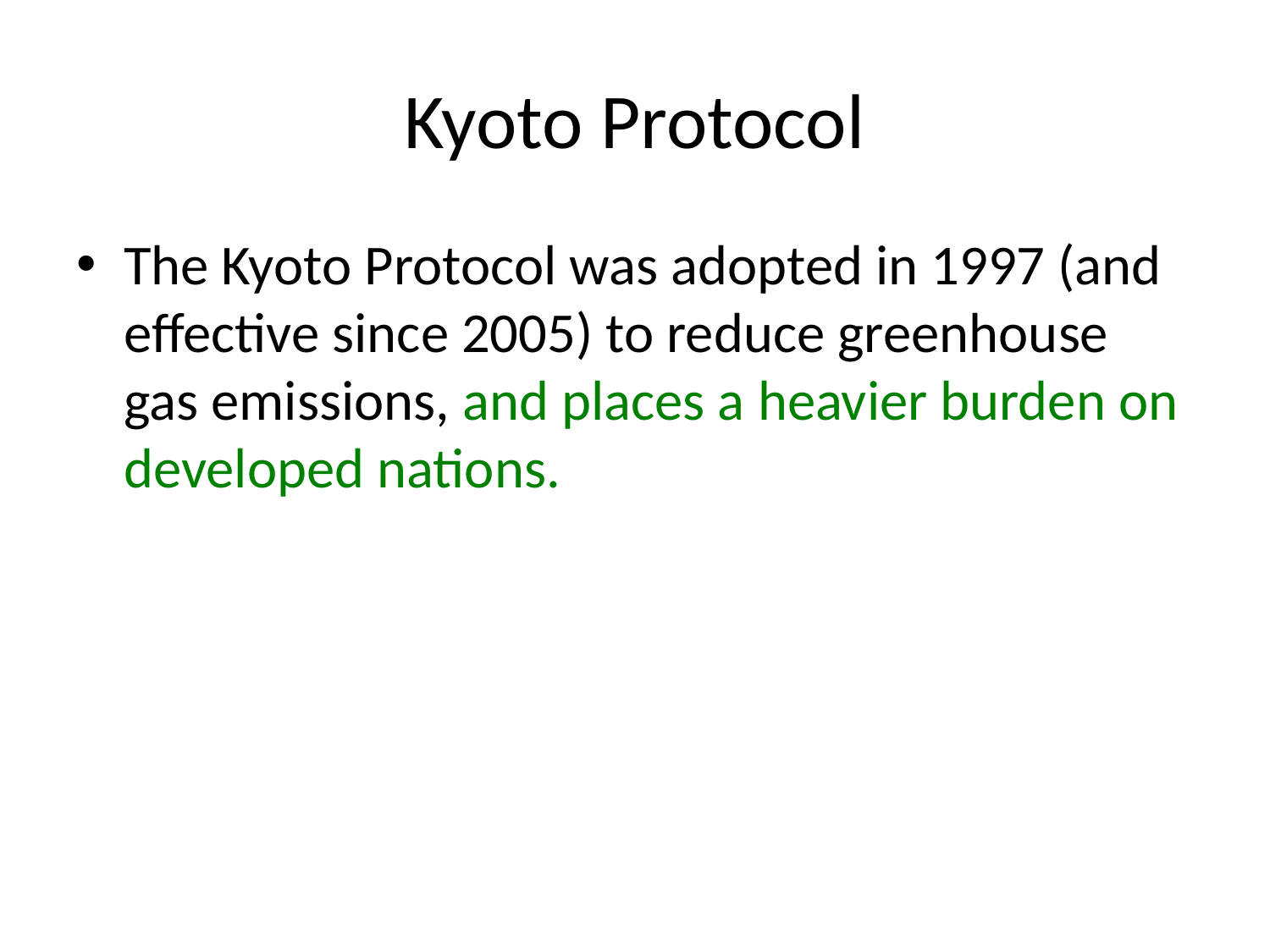

# Kyoto Protocol
The Kyoto Protocol was adopted in 1997 (and effective since 2005) to reduce greenhouse gas emissions, and places a heavier burden on developed nations.